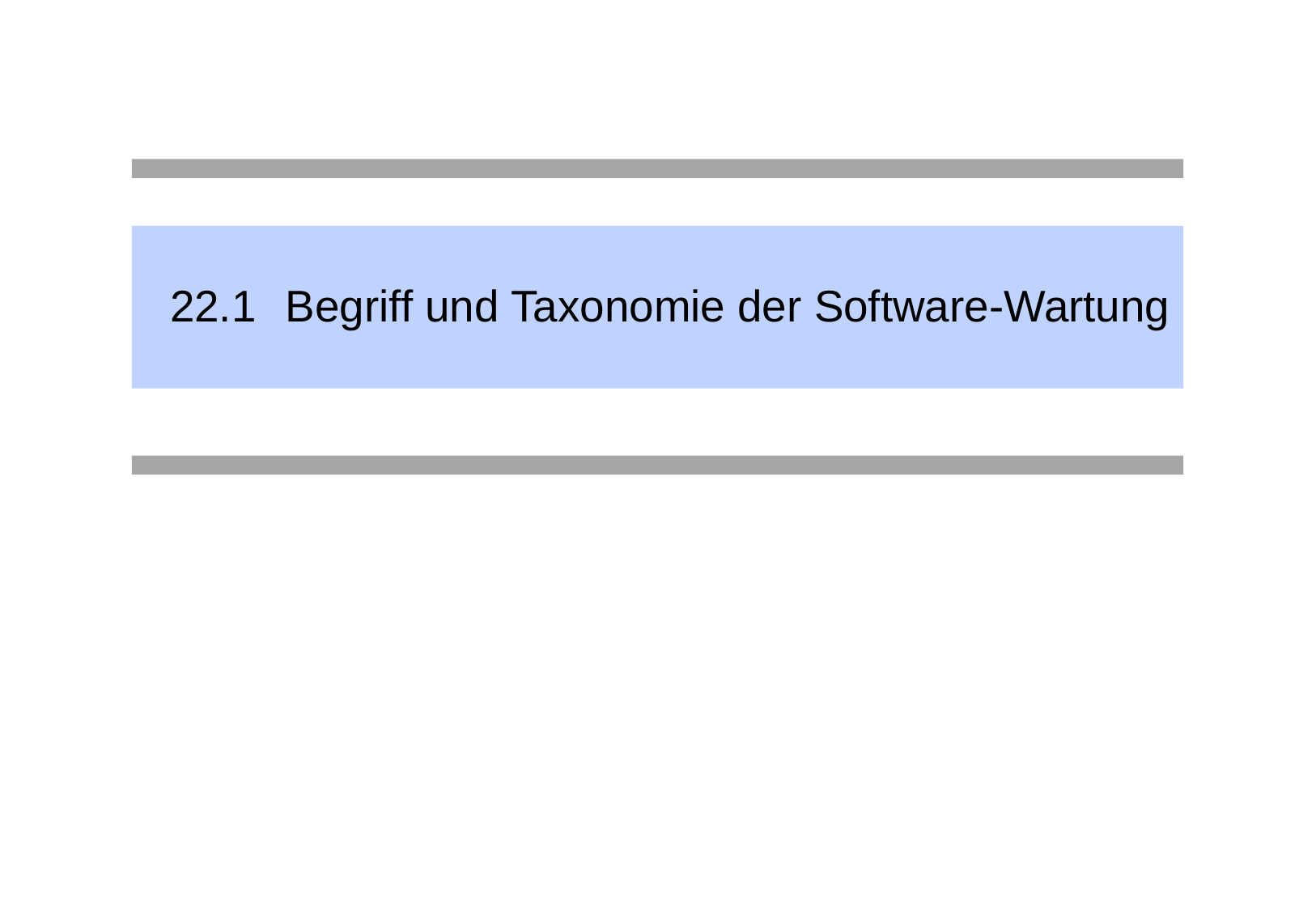

# 22.1	Begriff und Taxonomie der Software-Wartung